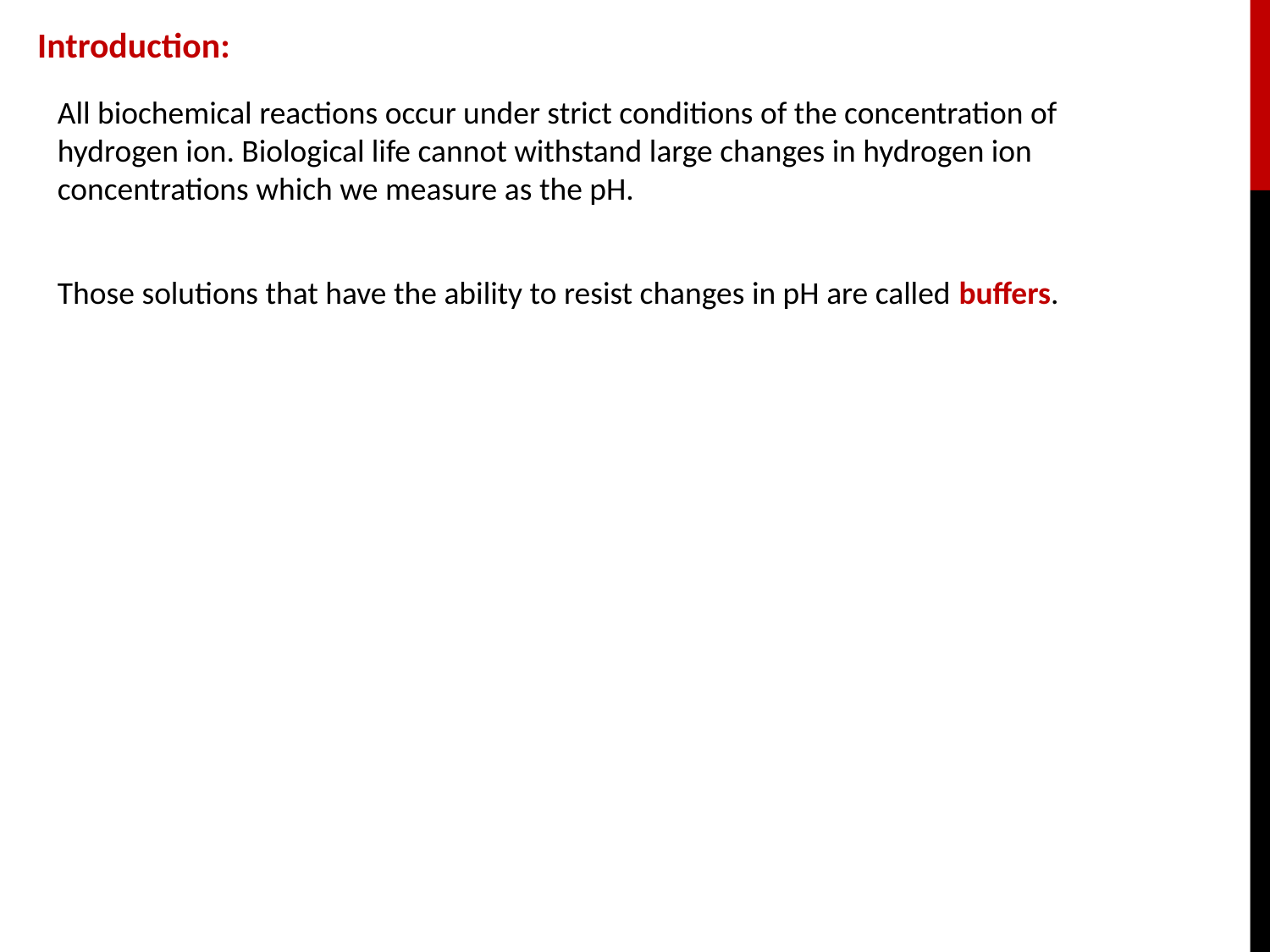

Introduction:
All biochemical reactions occur under strict conditions of the concentration of hydrogen ion. Biological life cannot withstand large changes in hydrogen ion concentrations which we measure as the pH.
Those solutions that have the ability to resist changes in pH are called buffers.